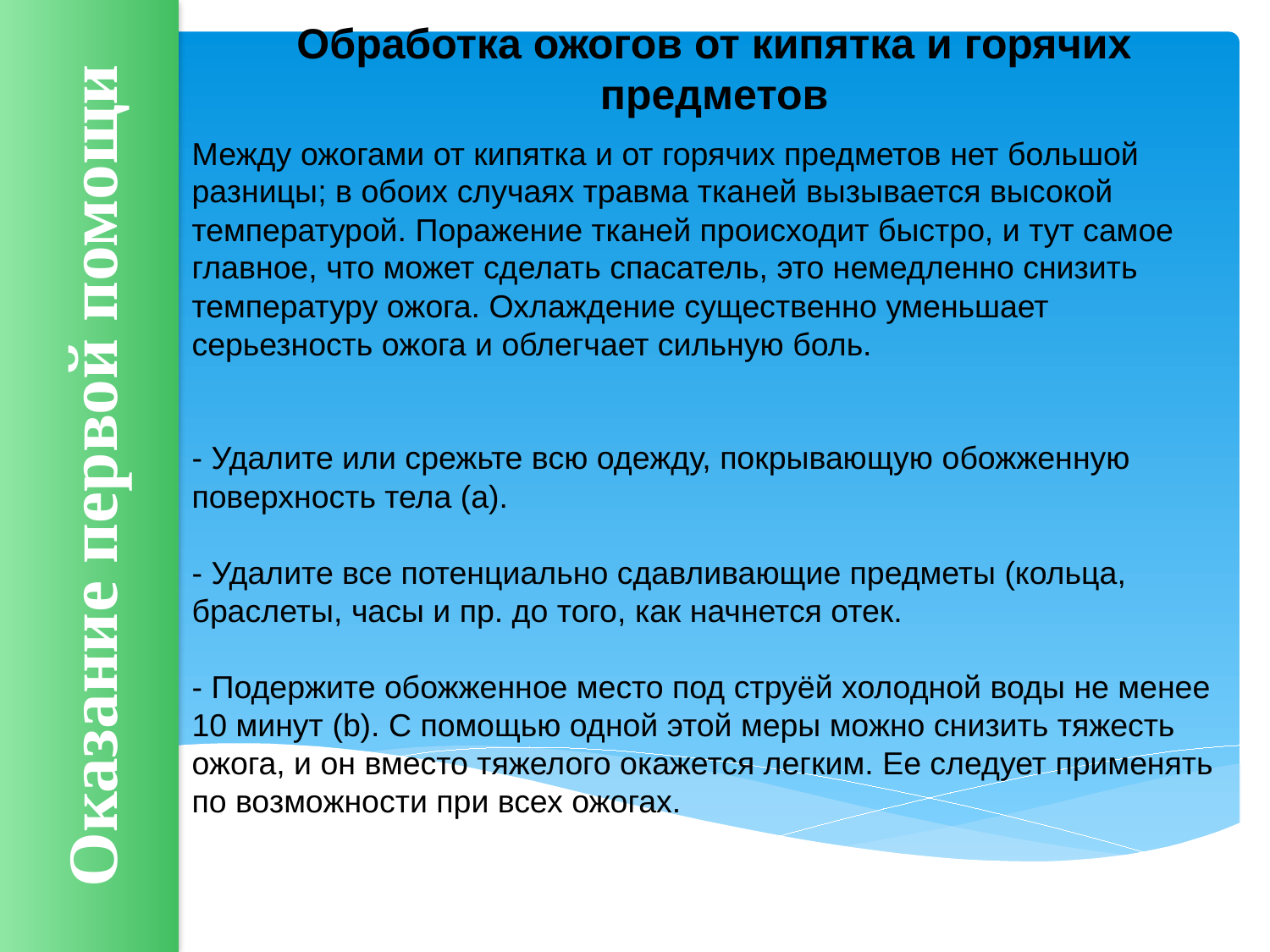

Обработка ожогов от кипятка и горячих предметов

Между ожогами от кипятка и от горячих предметов нет большой разницы; в обоих случаях травма тканей вызывается высокой температурой. Поражение тканей происходит быстро, и тут самое главное, что может сделать спасатель, это немедленно снизить температуру ожога. Охлаждение существенно уменьшает серьезность ожога и облегчает сильную боль.

- Удалите или срежьте всю одежду, покрывающую обожженную поверхность тела (а).

- Удалите все потенциально сдавливающие предметы (кольца, браслеты, часы и пр. до того, как начнется отек.

- Подержите обожженное место под струёй холодной воды не менее 10 минут (b). С помощью одной этой меры можно снизить тяжесть ожога, и он вместо тяжелого окажется легким. Ее следует применять по возможности при всех ожогах.
Оказание первой помощи